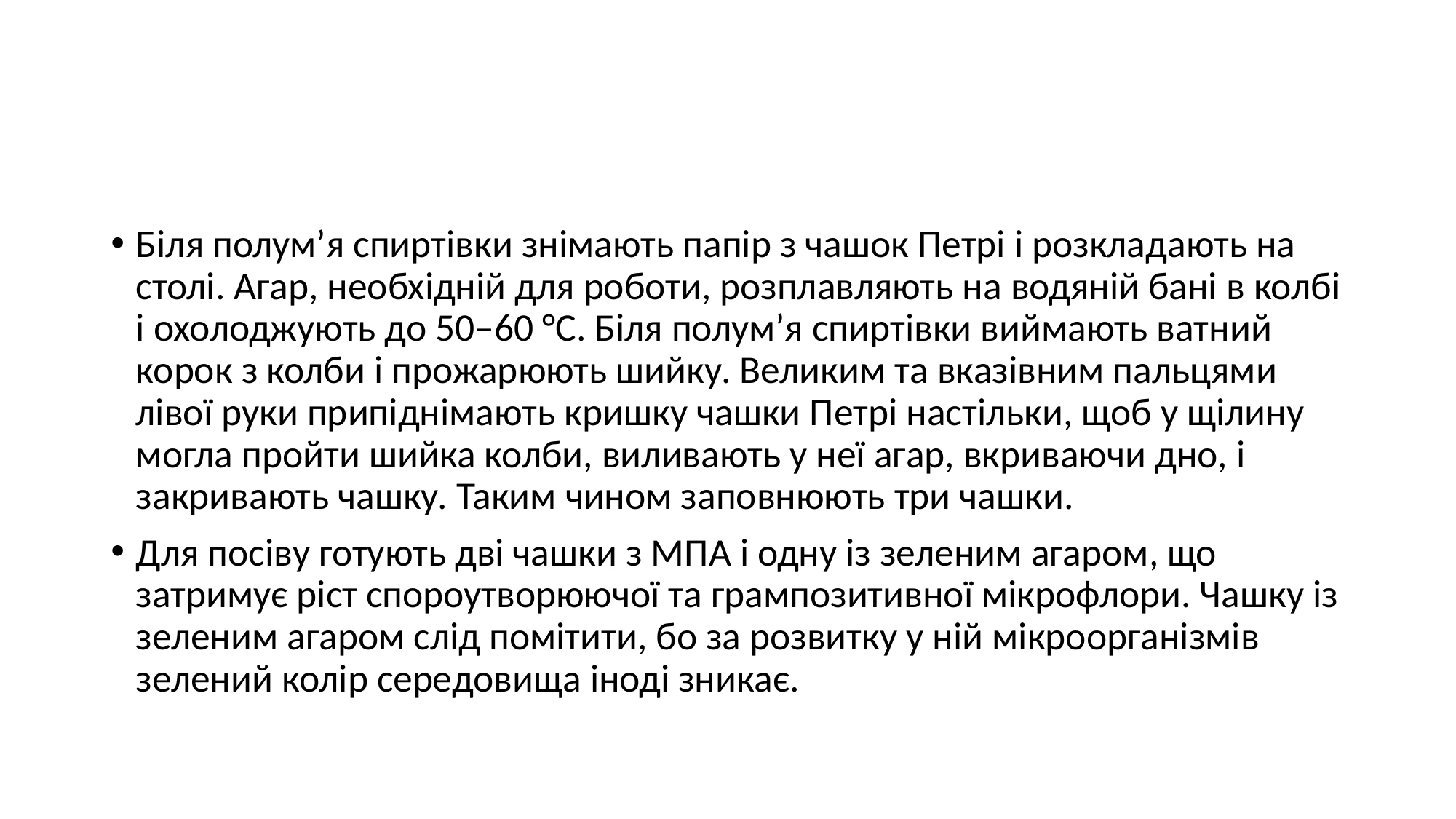

#
Біля полум’я спиртівки знімають папір з чашок Петрі і розкладають на столі. Агар, необхідній для роботи, розплавляють на водяній бані в колбі і охолоджують до 50–60 °С. Біля полум’я спиртівки виймають ватний корок з колби і прожарюють шийку. Великим та вказівним пальцями лівої руки припіднімають кришку чашки Петрі настільки, щоб у щілину могла пройти шийка колби, виливають у неї агар, вкриваючи дно, і закривають чашку. Таким чином заповнюють три чашки.
Для посіву готують дві чашки з МПА і одну із зеленим агаром, що затримує ріст спороутворюючої та грампозитивної мікрофлори. Чашку із зеленим агаром слід помітити, бо за розвитку у ній мікроорганізмів зелений колір середовища іноді зникає.